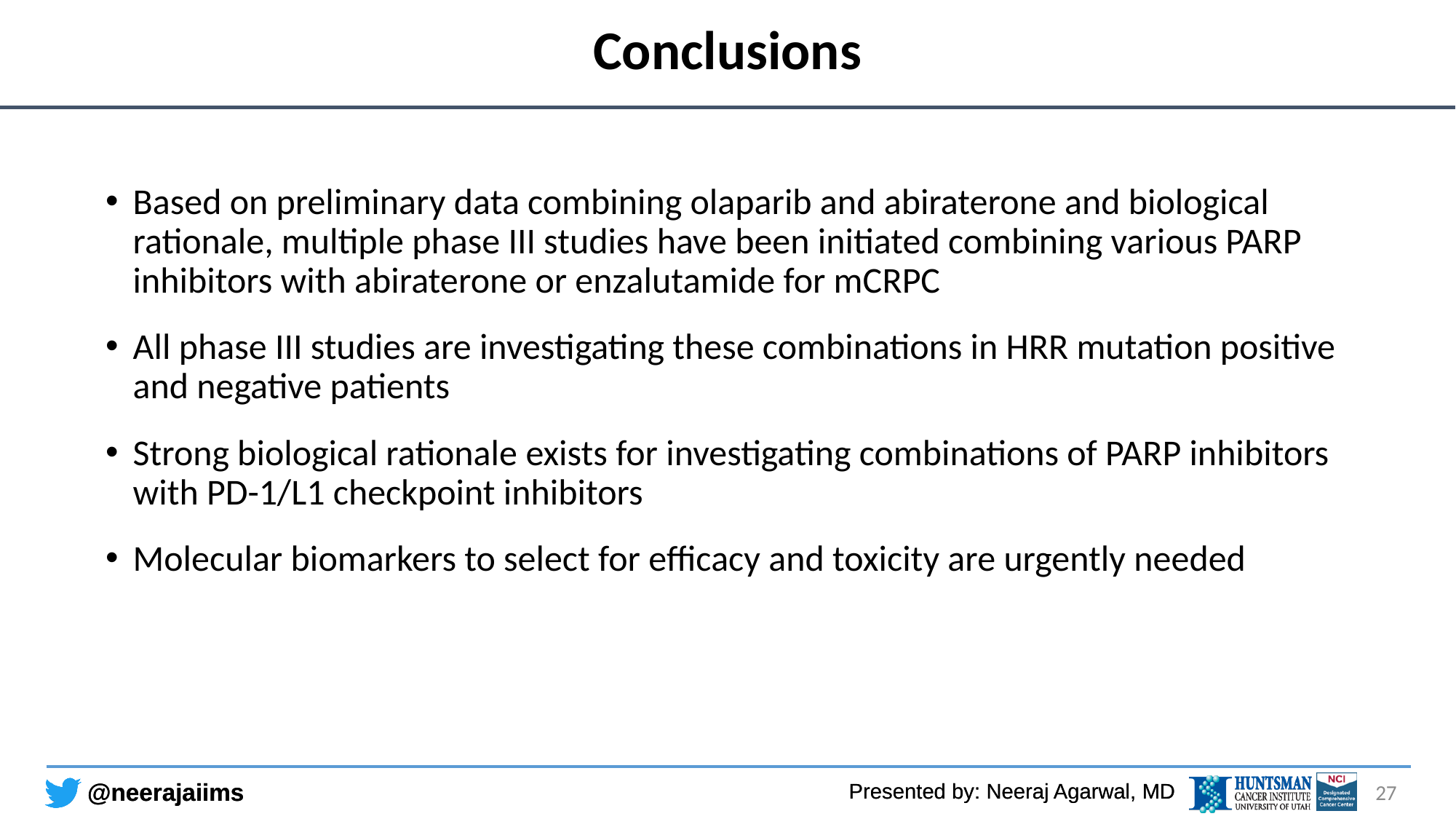

# Conclusions
Based on preliminary data combining olaparib and abiraterone and biological rationale, multiple phase III studies have been initiated combining various PARP inhibitors with abiraterone or enzalutamide for mCRPC
All phase III studies are investigating these combinations in HRR mutation positive and negative patients
Strong biological rationale exists for investigating combinations of PARP inhibitors with PD-1/L1 checkpoint inhibitors
Molecular biomarkers to select for efficacy and toxicity are urgently needed
27